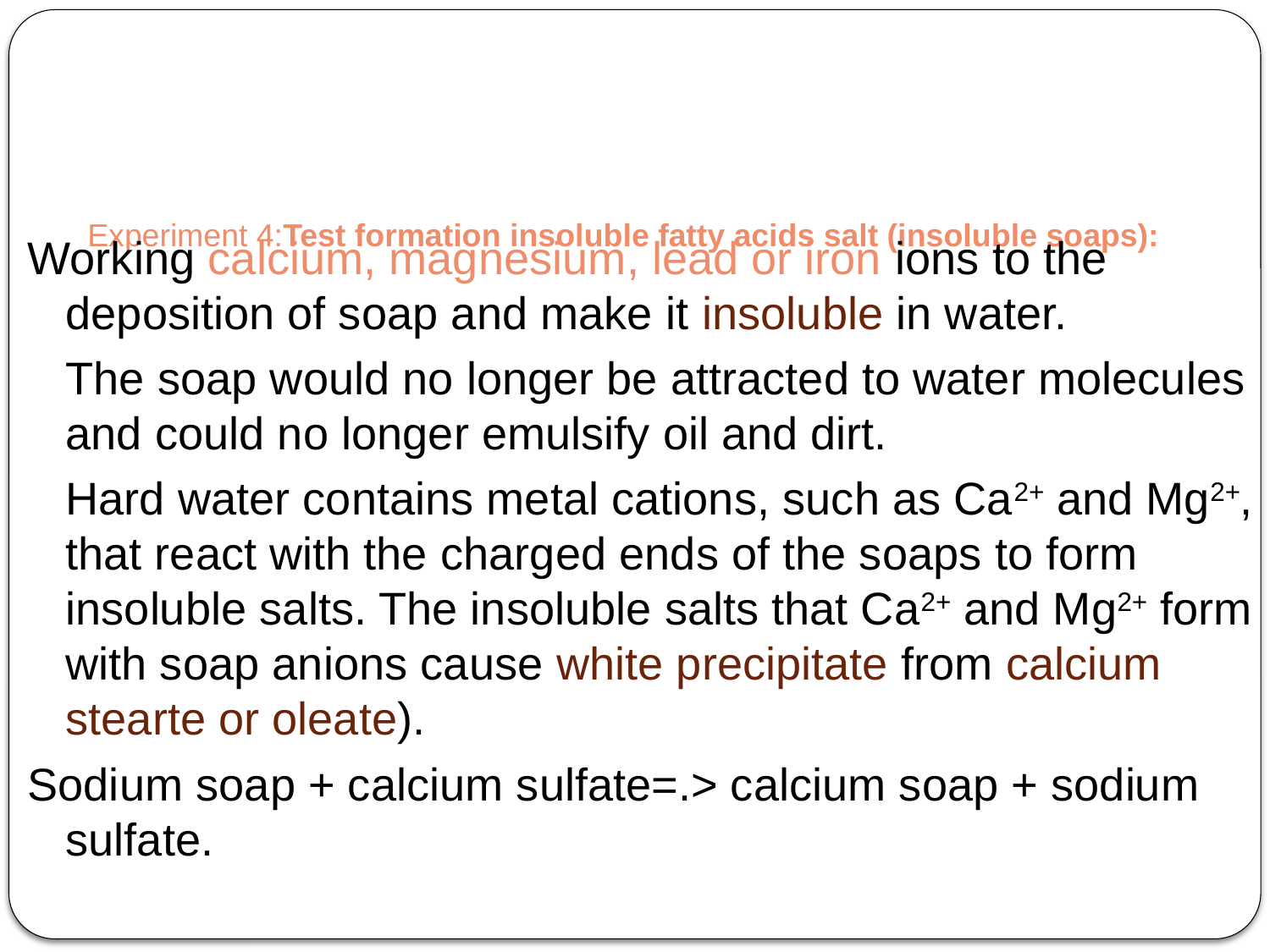

# Experiment 4:Test formation insoluble fatty acids salt (insoluble soaps):
Working calcium, magnesium, lead or iron ions to the deposition of soap and make it insoluble in water.
   The soap would no longer be attracted to water molecules and could no longer emulsify oil and dirt.
   Hard water contains metal cations, such as Ca2+ and Mg2+, that react with the charged ends of the soaps to form insoluble salts. The insoluble salts that Ca2+ and Mg2+ form with soap anions cause white precipitate from calcium stearte or oleate).
Sodium soap + calcium sulfate=.> calcium soap + sodium sulfate.